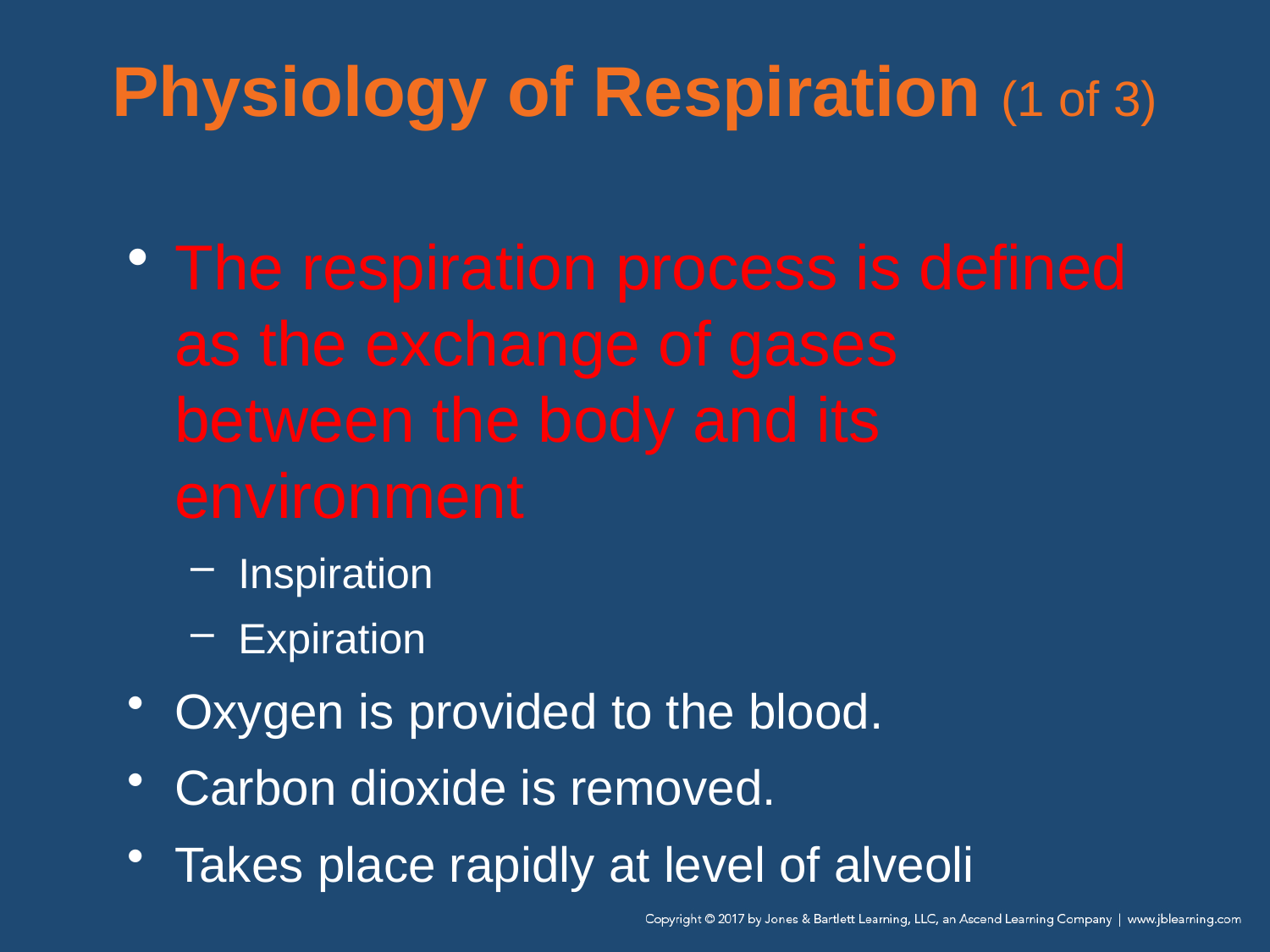

# Physiology of Respiration (1 of 3)
The respiration process is defined as the exchange of gases between the body and its environment
Inspiration
Expiration
Oxygen is provided to the blood.
Carbon dioxide is removed.
Takes place rapidly at level of alveoli